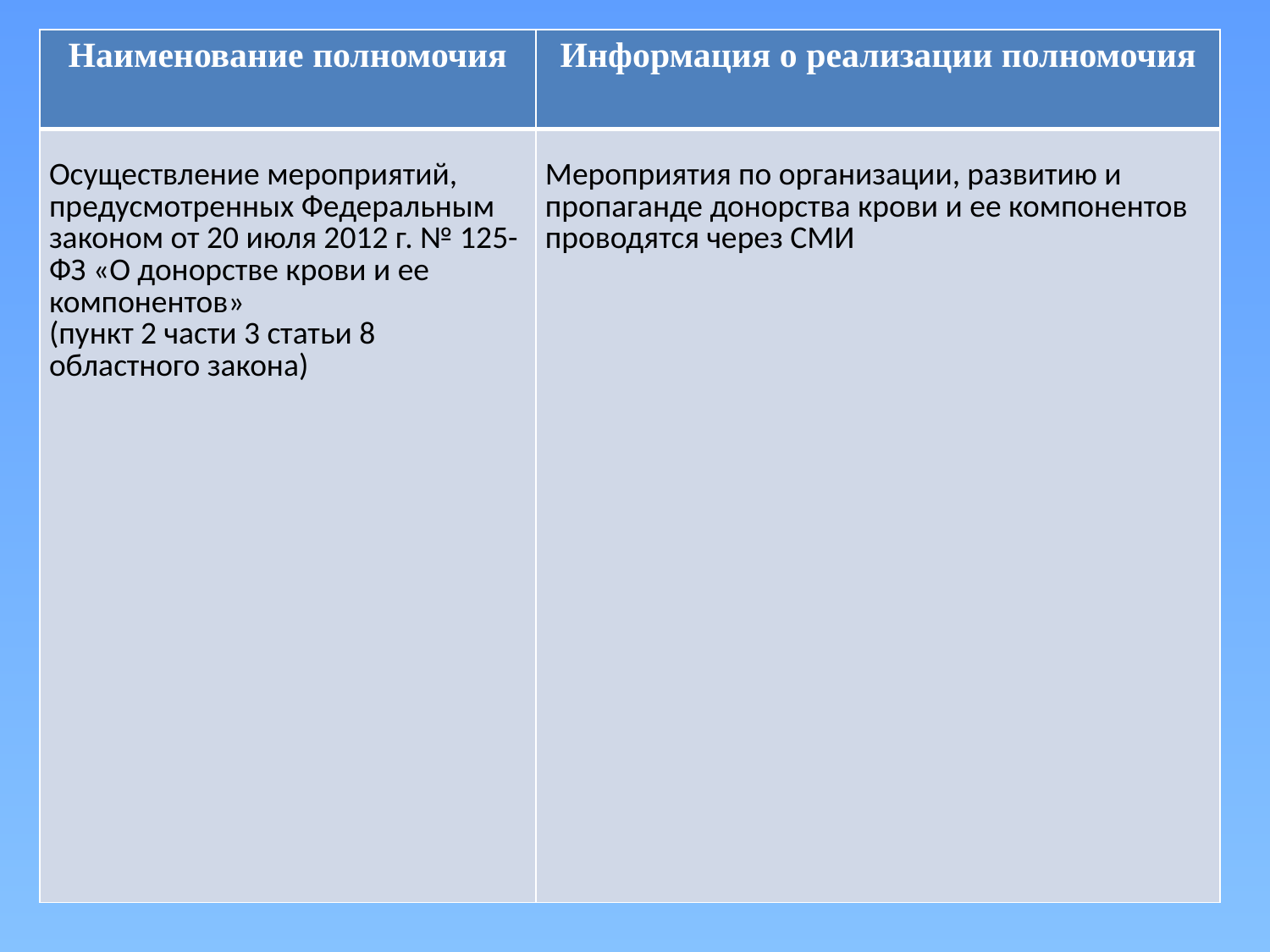

| Наименование полномочия | Информация о реализации полномочия |
| --- | --- |
| Осуществление мероприятий, предусмотренных Федеральным законом от 20 июля 2012 г. № 125-ФЗ «О донорстве крови и ее компонентов» (пункт 2 части 3 статьи 8 областного закона) | Мероприятия по организации, развитию и пропаганде донорства крови и ее компонентов проводятся через СМИ |